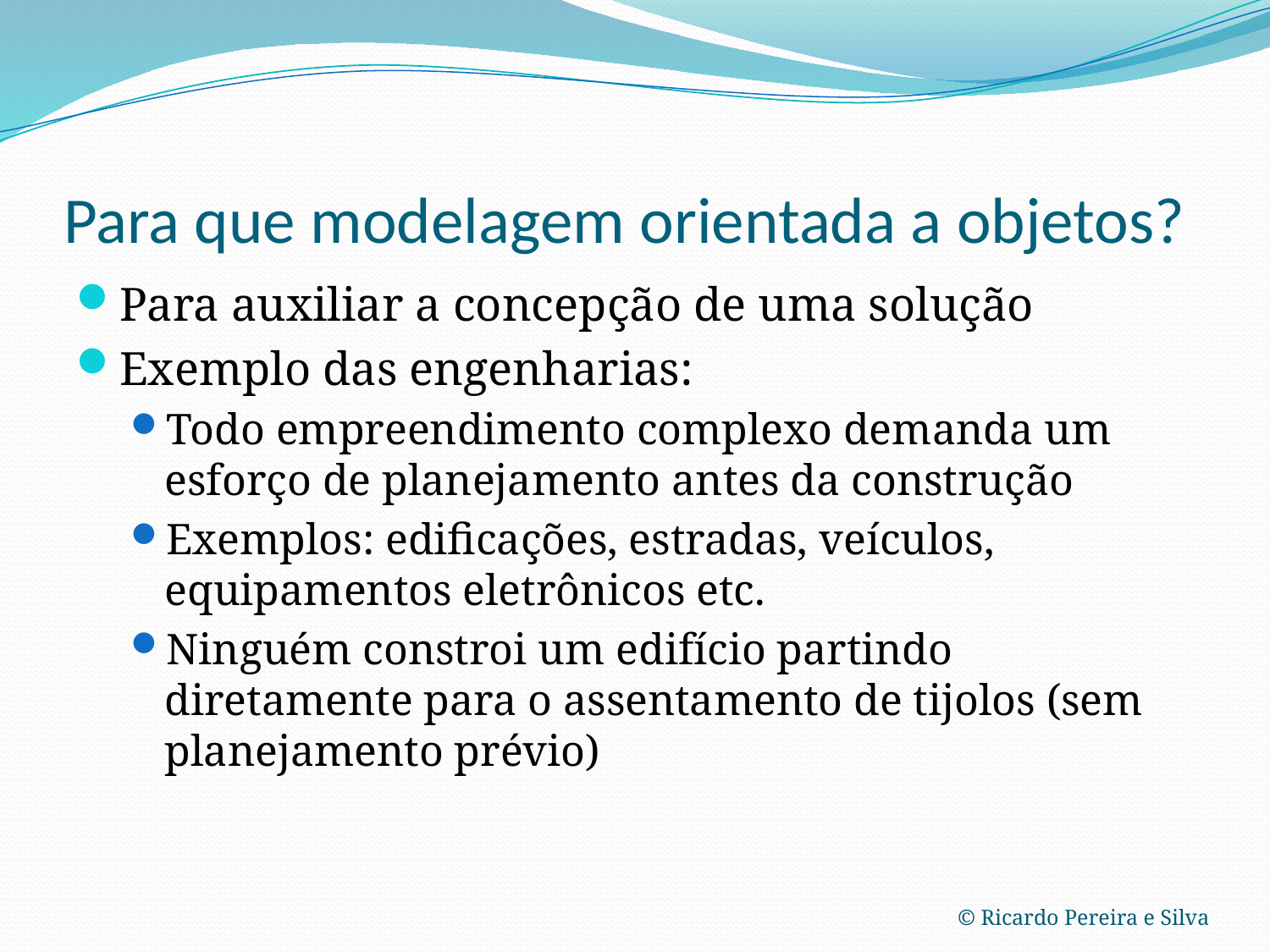

# Para que modelagem orientada a objetos?
Para auxiliar a concepção de uma solução
Exemplo das engenharias:
Todo empreendimento complexo demanda um esforço de planejamento antes da construção
Exemplos: edificações, estradas, veículos, equipamentos eletrônicos etc.
Ninguém constroi um edifício partindo diretamente para o assentamento de tijolos (sem planejamento prévio)
© Ricardo Pereira e Silva